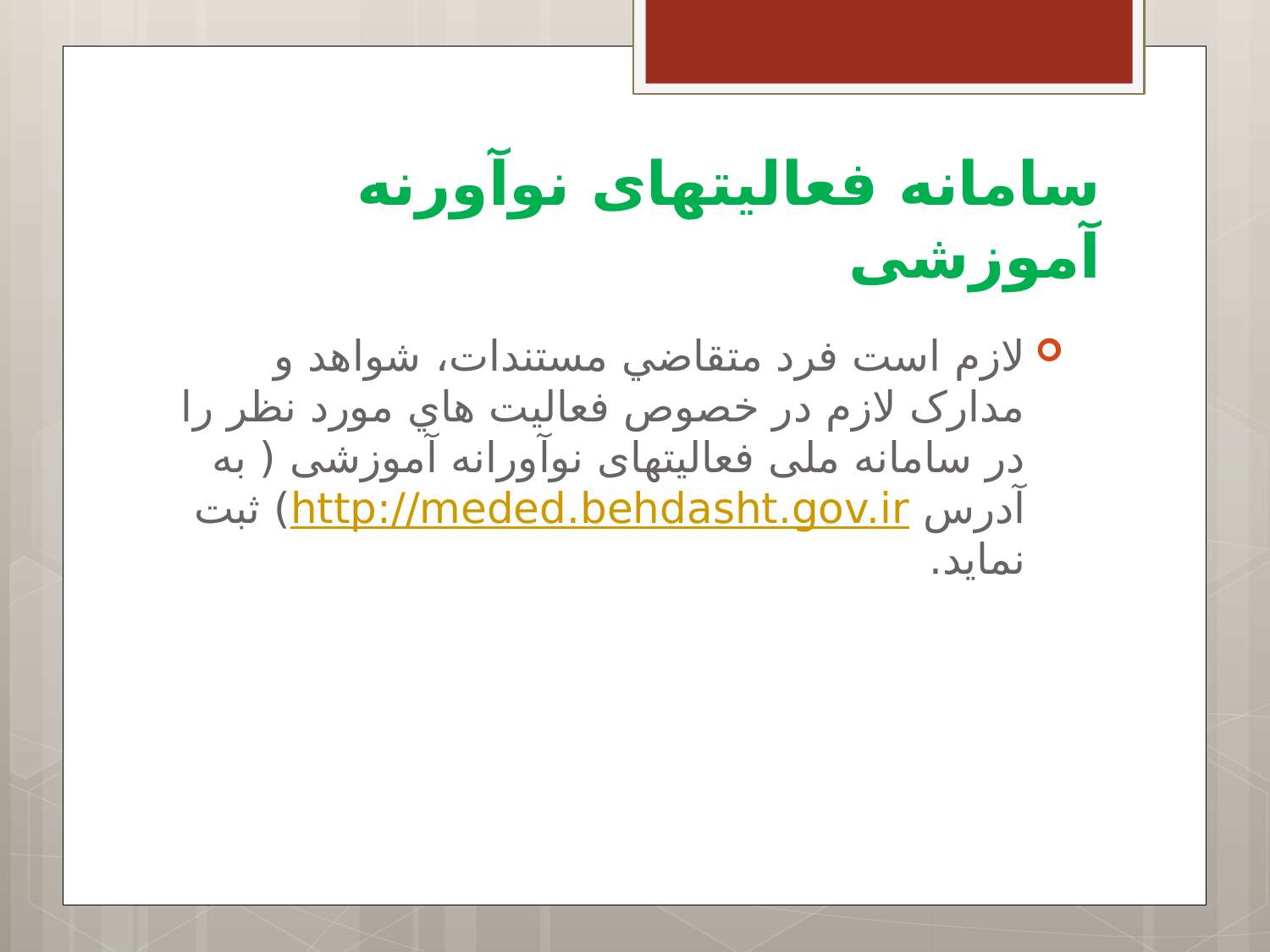

# سامانه فعالیتهای نوآورنه آموزشی
لازم است فرد متقاضي مستندات، شواهد و مدارک لازم در خصوص فعاليت هاي مورد نظر را در سامانه ملی فعالیتهای نوآورانه آموزشی ( به آدرس http://meded.behdasht.gov.ir) ثبت نماید.